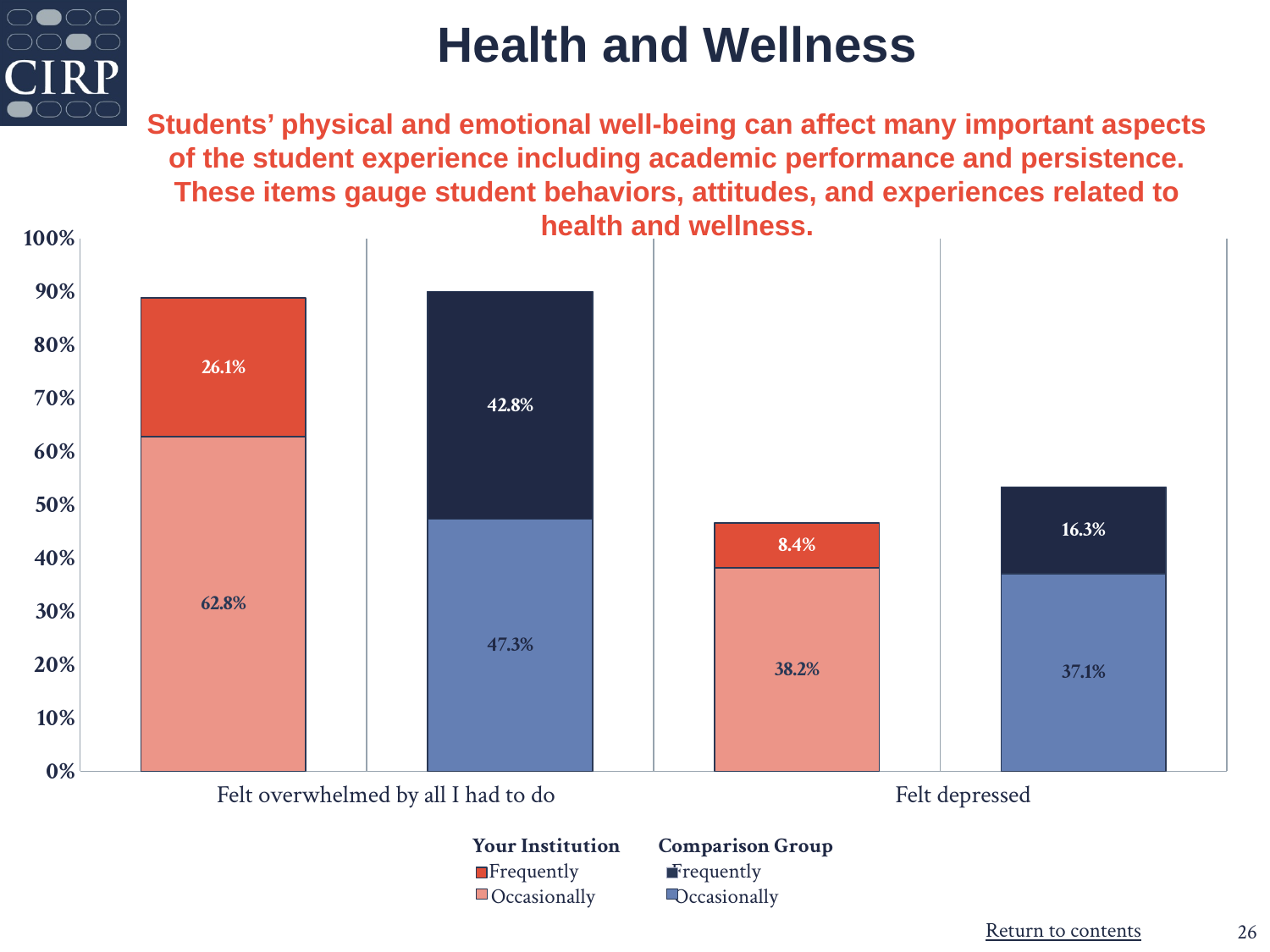

# Health and Wellness Students’ physical and emotional well-being can affect many important aspects of the student experience including academic performance and persistence. These items gauge student behaviors, attitudes, and experiences related to health and wellness.

### Chart

| Category | Occasionally | Frequently |
|---|---|---|
| Your Institution | 0.628 | 0.261 |
| Comparison Group | 0.473 | 0.428 |
| Your Institution | 0.382 | 0.084 |
| Comparison Group | 0.371 | 0.163 |
Felt overwhelmed by all I had to do
Felt depressed
 Your Institution         Comparison Group
     Frequently                    Frequently
     Occasionally                 Occasionally

26